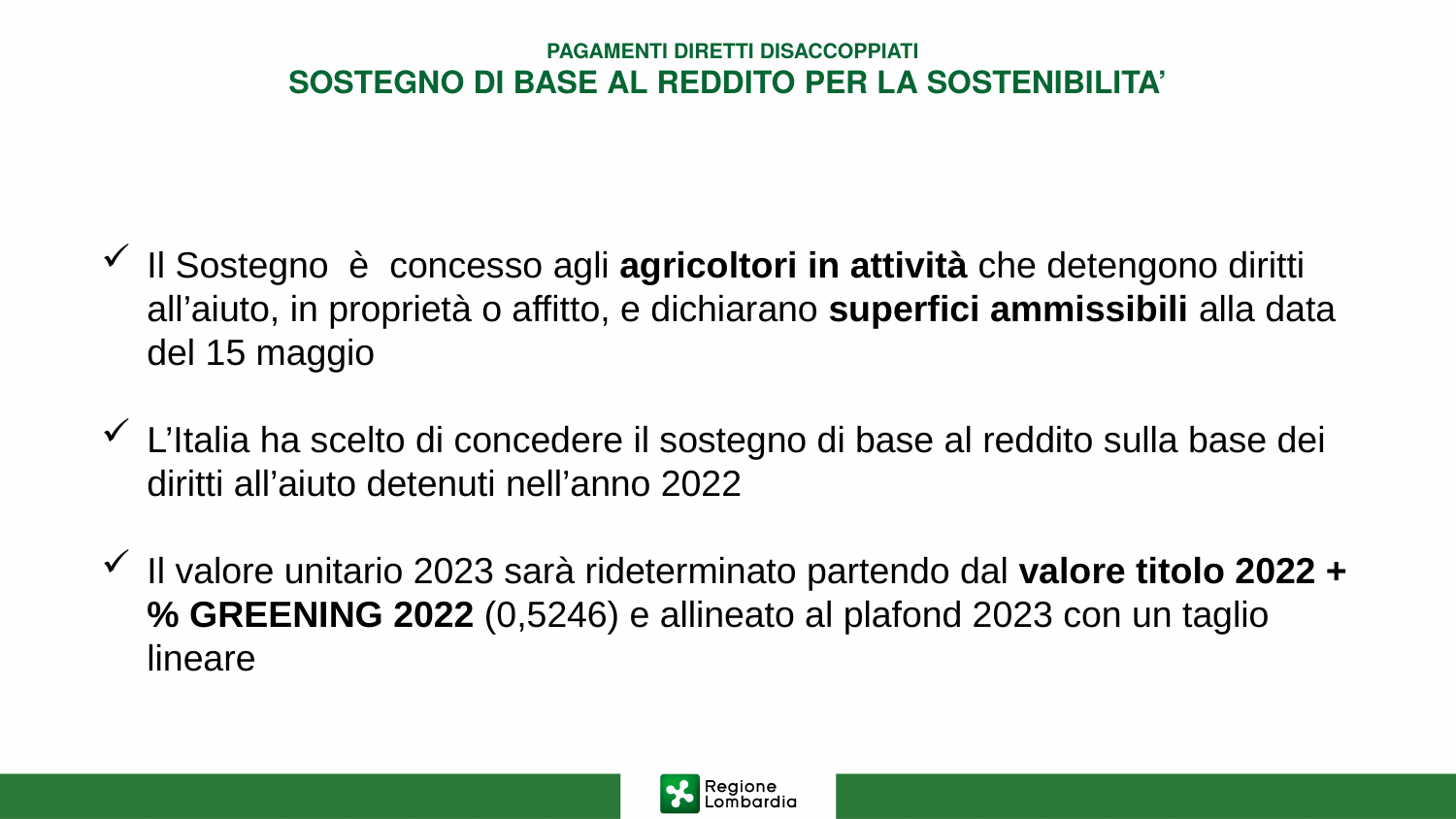

# PAGAMENTI DIRETTI DISACCOPPIATI SOSTEGNO DI BASE AL REDDITO PER LA SOSTENIBILITA’
Il Sostegno  è  concesso agli agricoltori in attività che detengono diritti all’aiuto, in proprietà o affitto, e dichiarano superfici ammissibili alla data del 15 maggio

L’Italia ha scelto di concedere il sostegno di base al reddito sulla base dei diritti all’aiuto detenuti nell’anno 2022

Il valore unitario 2023 sarà rideterminato partendo dal valore titolo 2022 + % GREENING 2022 (0,5246) e allineato al plafond 2023 con un taglio lineare